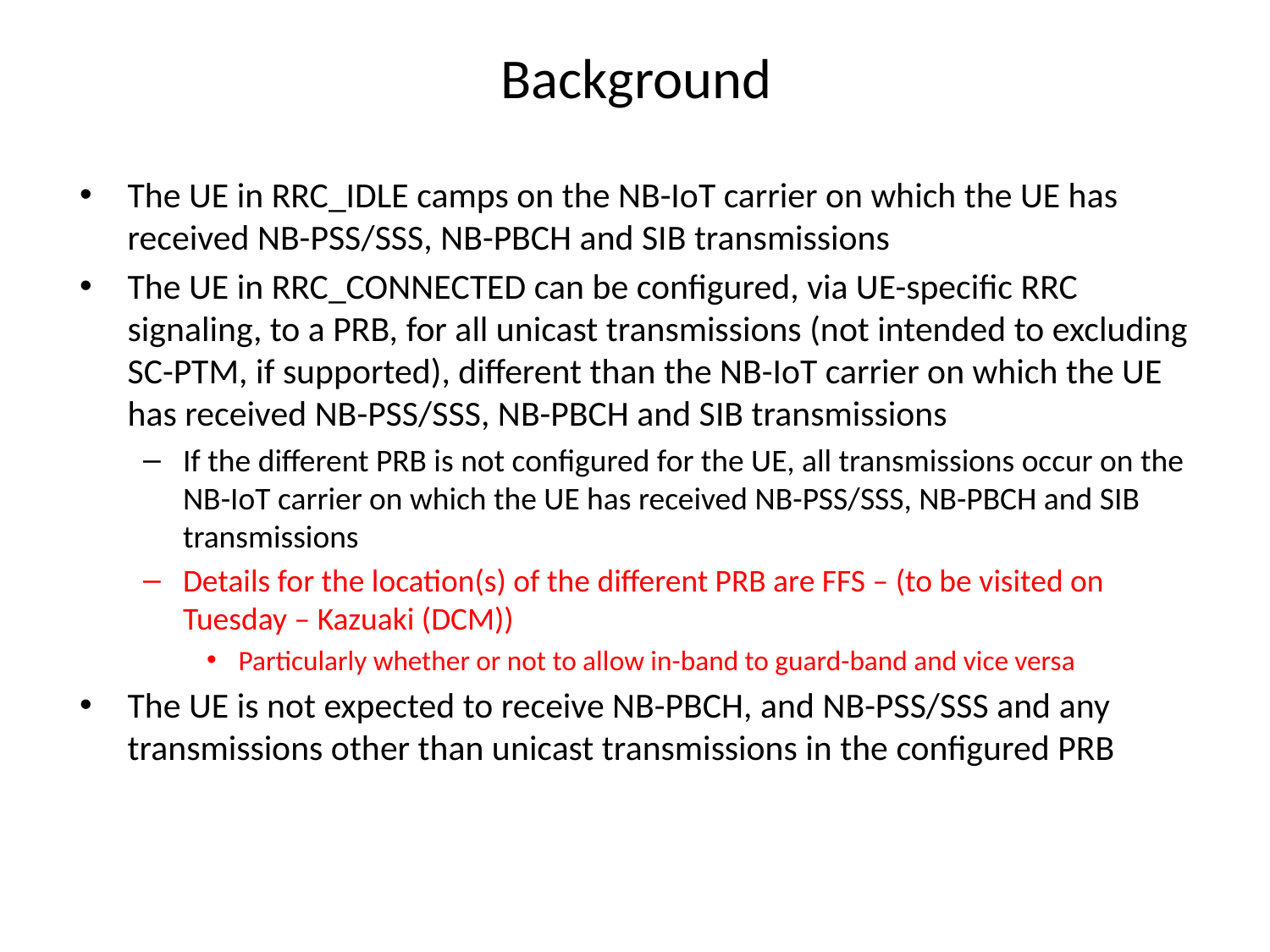

# Background
The UE in RRC_IDLE camps on the NB-IoT carrier on which the UE has received NB-PSS/SSS, NB-PBCH and SIB transmissions
The UE in RRC_CONNECTED can be configured, via UE-specific RRC signaling, to a PRB, for all unicast transmissions (not intended to excluding SC-PTM, if supported), different than the NB-IoT carrier on which the UE has received NB-PSS/SSS, NB-PBCH and SIB transmissions
If the different PRB is not configured for the UE, all transmissions occur on the NB-IoT carrier on which the UE has received NB-PSS/SSS, NB-PBCH and SIB transmissions
Details for the location(s) of the different PRB are FFS – (to be visited on Tuesday – Kazuaki (DCM))
Particularly whether or not to allow in-band to guard-band and vice versa
The UE is not expected to receive NB-PBCH, and NB-PSS/SSS and any transmissions other than unicast transmissions in the configured PRB